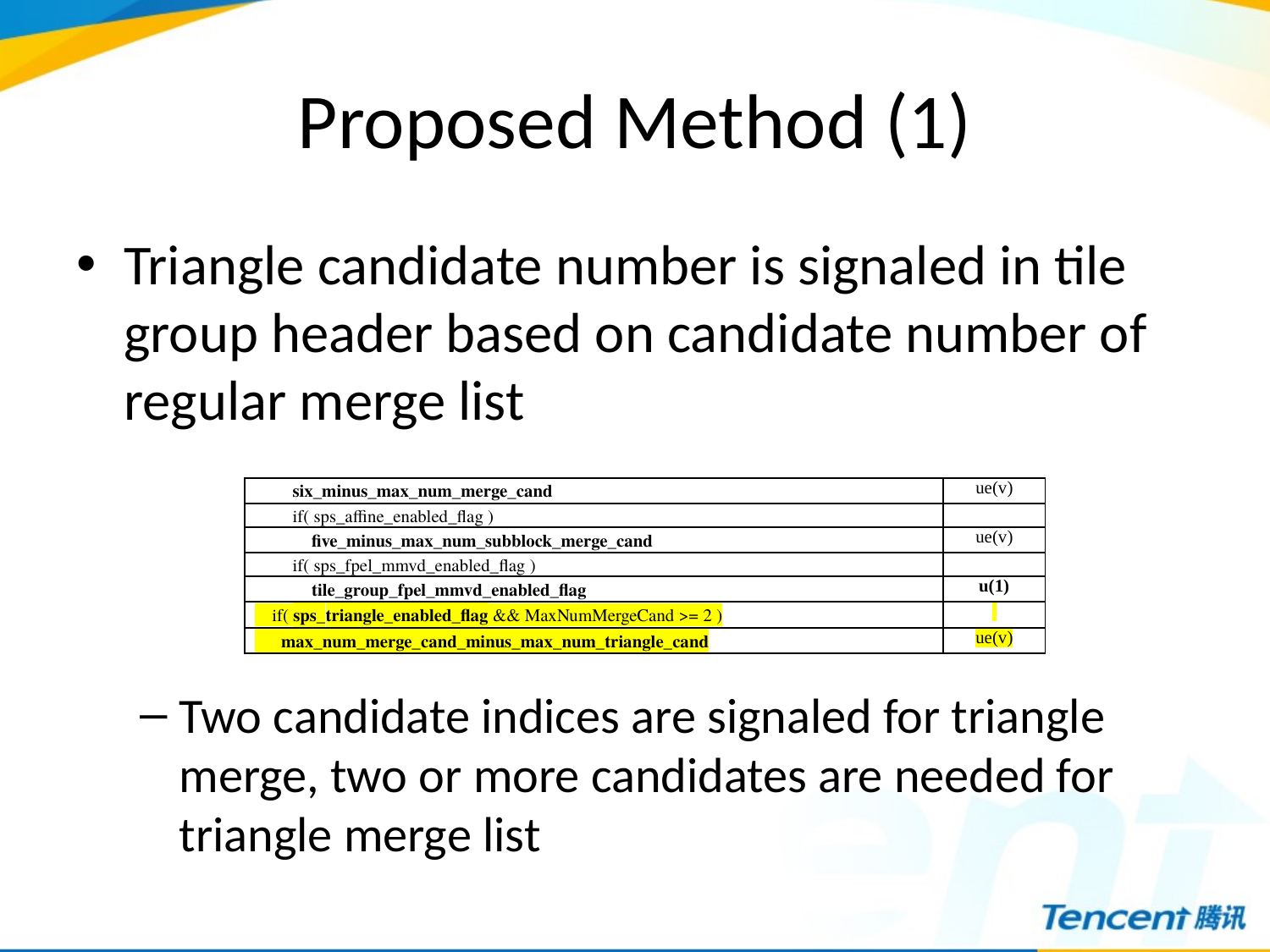

# Proposed Method (1)
Triangle candidate number is signaled in tile group header based on candidate number of regular merge list

Two candidate indices are signaled for triangle merge, two or more candidates are needed for triangle merge list

| six\_minus\_max\_num\_merge\_cand | ue(v) |
| --- | --- |
| if( sps\_affine\_enabled\_flag ) |  |
| five\_minus\_max\_num\_subblock\_merge\_cand | ue(v) |
| if( sps\_fpel\_mmvd\_enabled\_flag ) |  |
| tile\_group\_fpel\_mmvd\_enabled\_flag | u(1) |
| if( sps\_triangle\_enabled\_flag && MaxNumMergeCand >= 2 ) |  |
| max\_num\_merge\_cand\_minus\_max\_num\_triangle\_cand | ue(v) |